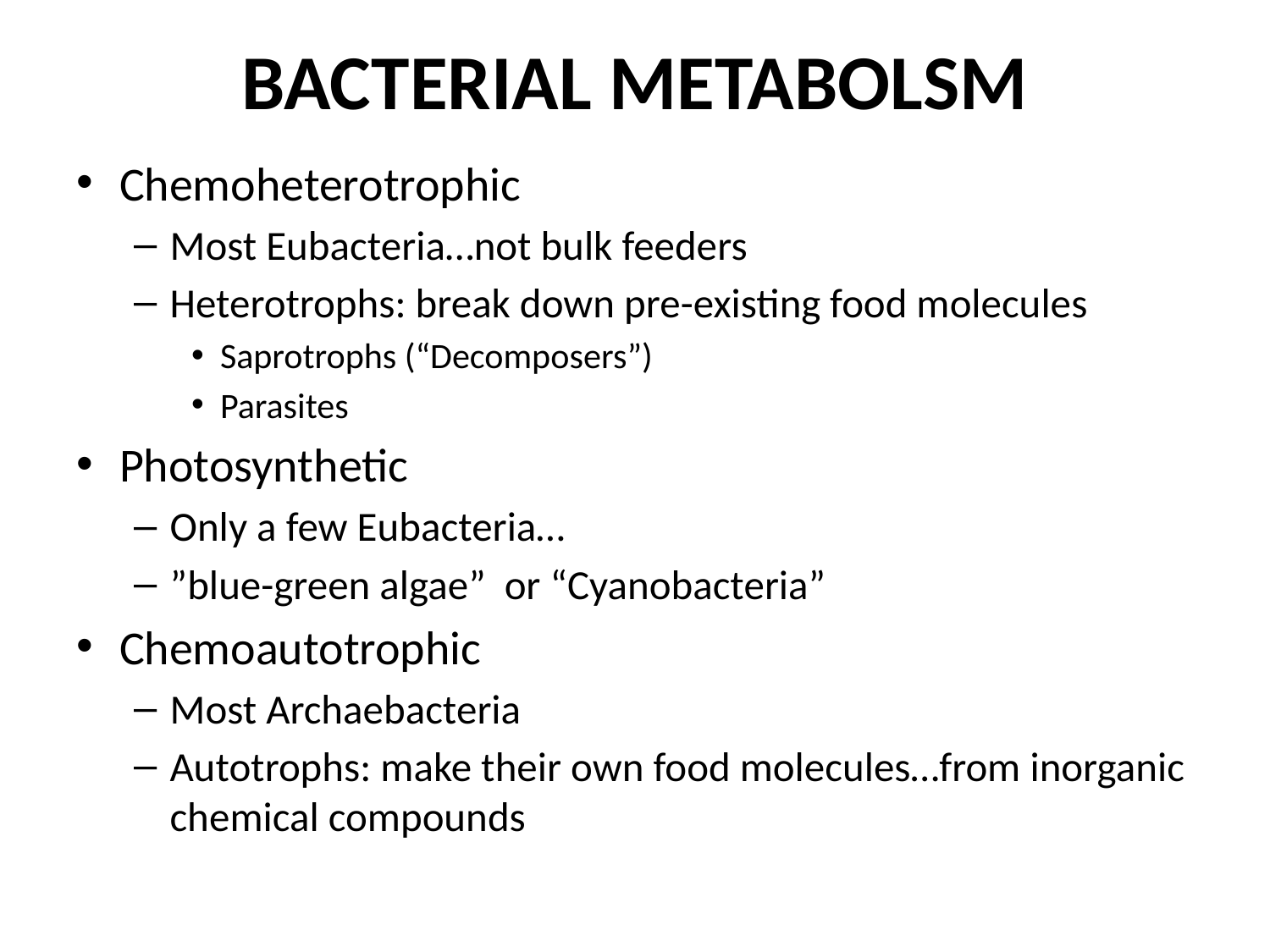

# BACTERIAL METABOLSM
Chemoheterotrophic
Most Eubacteria…not bulk feeders
Heterotrophs: break down pre-existing food molecules
Saprotrophs (“Decomposers”)
Parasites
Photosynthetic
Only a few Eubacteria…
”blue-green algae”  or “Cyanobacteria”
Chemoautotrophic
Most Archaebacteria
Autotrophs: make their own food molecules…from inorganic chemical compounds